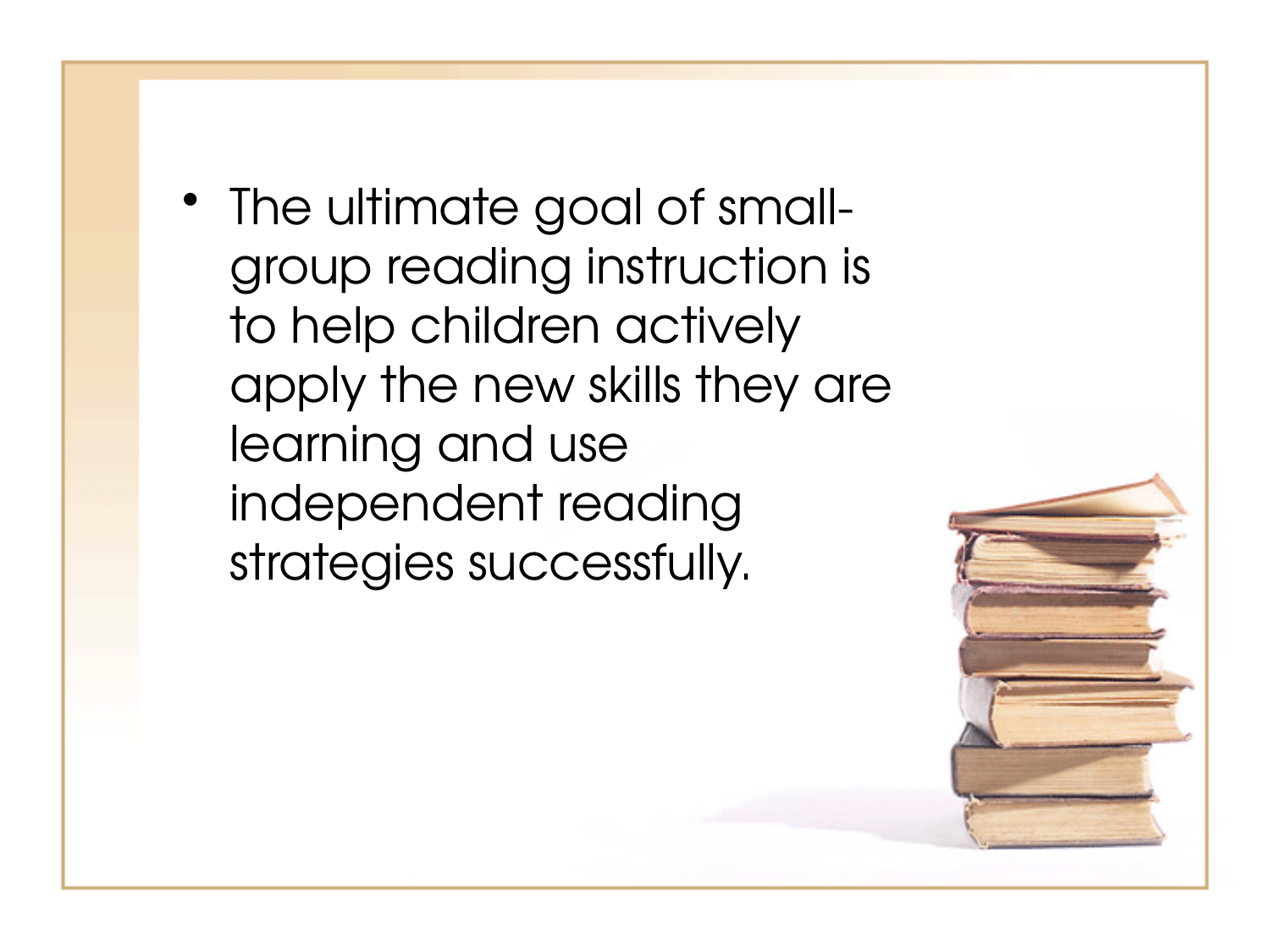

The ultimate goal of small-group reading instruction is to help children actively apply the new skills they are learning and use independent reading strategies successfully.